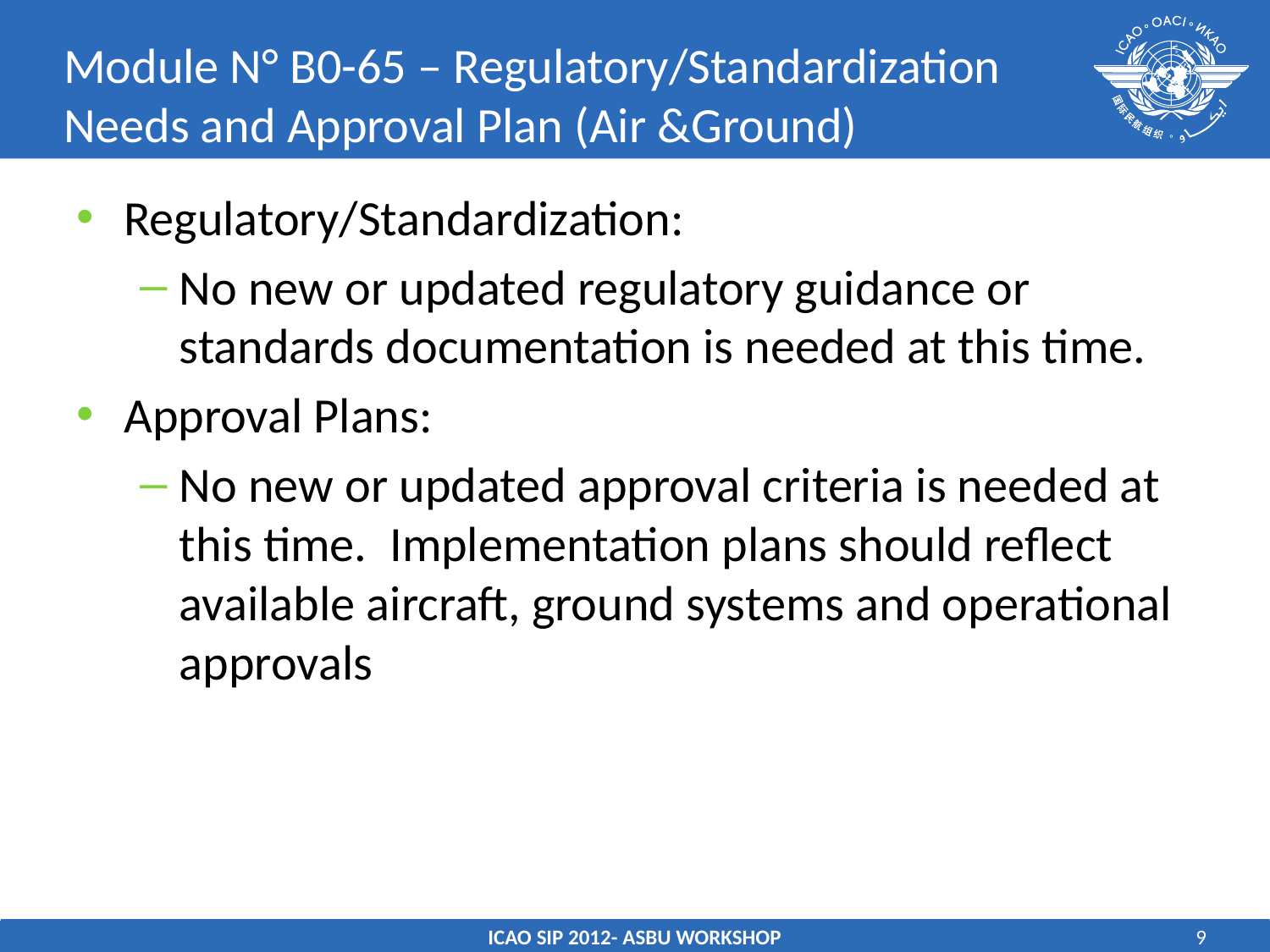

# Module N° B0-65 – Regulatory/Standardization Needs and Approval Plan (Air &Ground)
Regulatory/Standardization:
No new or updated regulatory guidance or standards documentation is needed at this time.
Approval Plans:
No new or updated approval criteria is needed at this time.  Implementation plans should reflect available aircraft, ground systems and operational approvals

ICAO SIP 2012- ASBU WORKSHOP
9